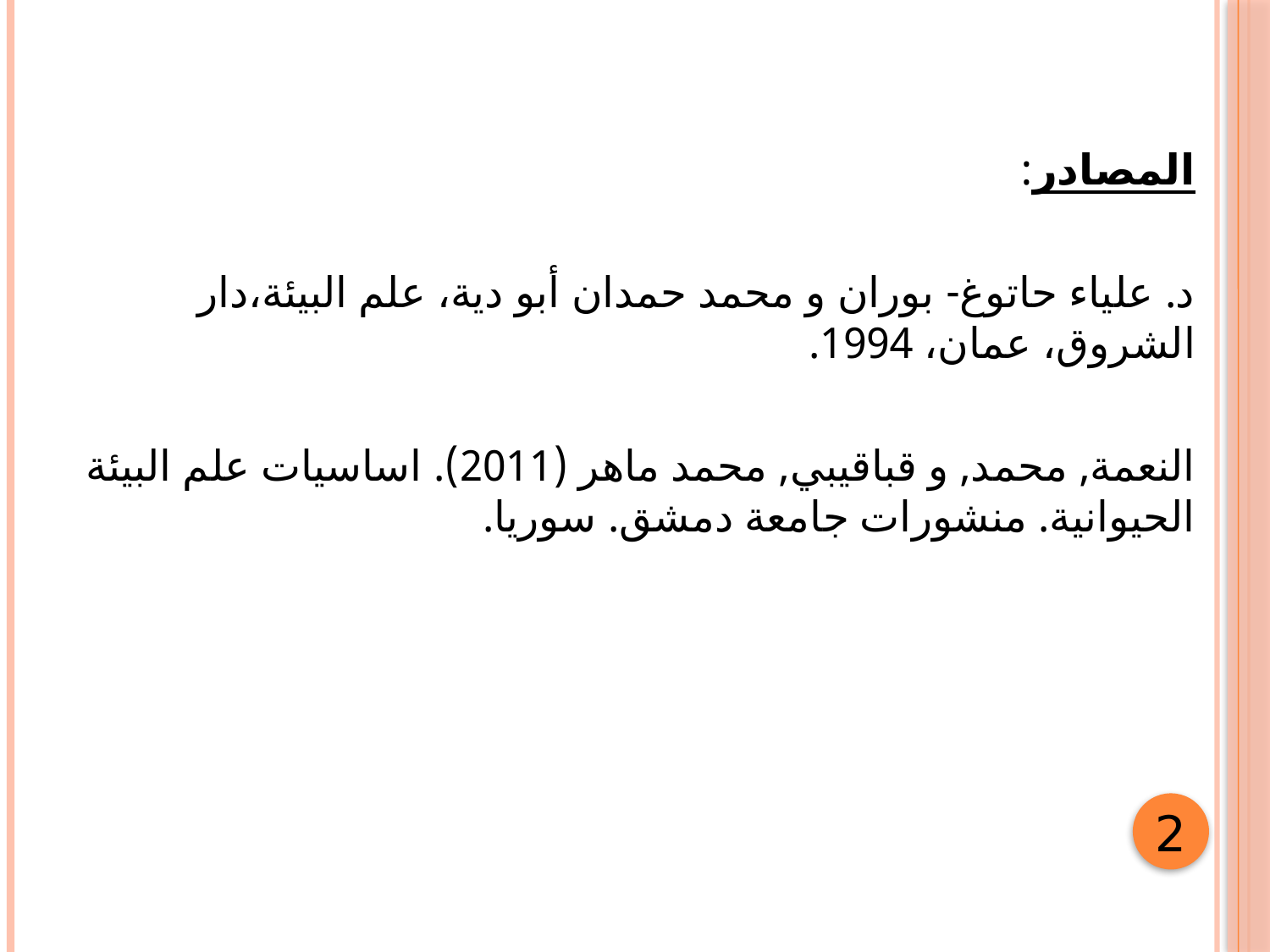

المصادر:

د. علياء حاتوغ- بوران و محمد حمدان أبو دية، علم البيئة،دار الشروق، عمان، 1994.

النعمة, محمد, و قباقيبي, محمد ماهر (2011). اساسيات علم البيئة الحيوانية. منشورات جامعة دمشق. سوريا.

2